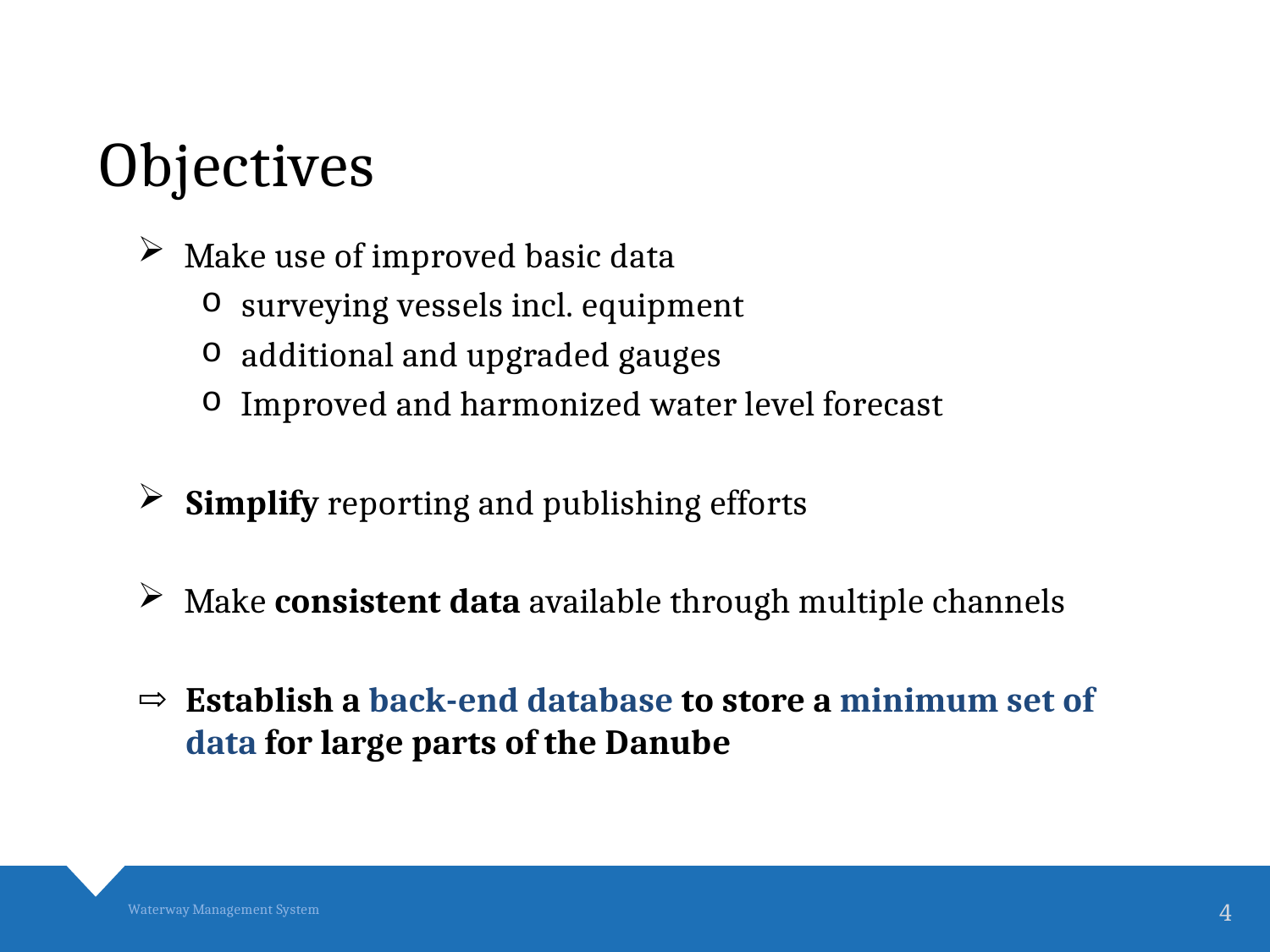

# Objectives
Make use of improved basic data
surveying vessels incl. equipment
additional and upgraded gauges
Improved and harmonized water level forecast

Simplify reporting and publishing efforts

Make consistent data available through multiple channels

Establish a back-end database to store a minimum set of data for large parts of the Danube

Waterway Management System
4